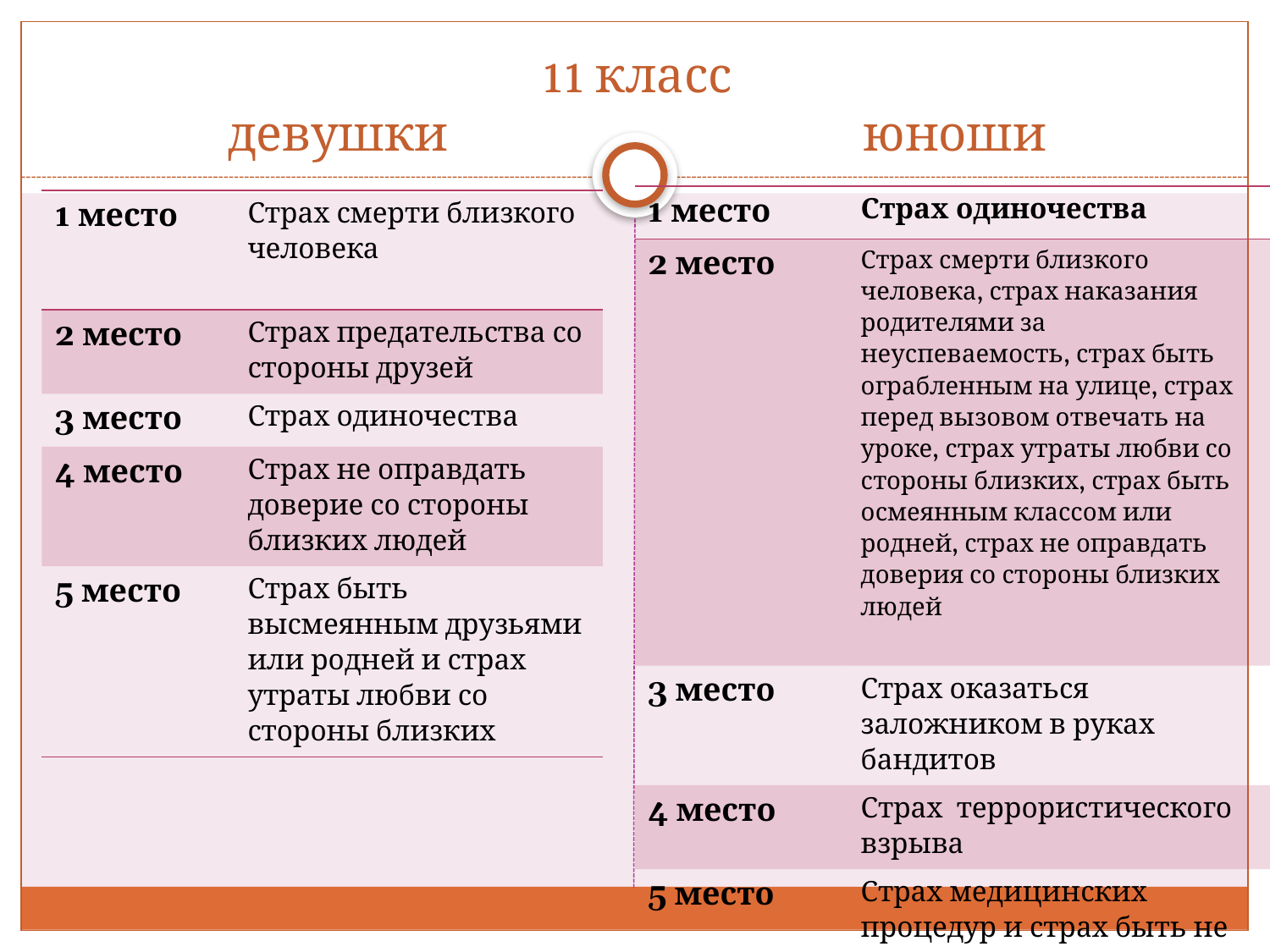

# 11 класс девушки                                   юноши
| 1 место | Страх одиночества |
| --- | --- |
| 2 место | Страх смерти близкого человека, страх наказания родителями за неуспеваемость, страх быть ограбленным на улице, страх перед вызовом отвечать на уроке, страх утраты любви со стороны близких, страх быть осмеянным классом или родней, страх не оправдать доверия со стороны близких людей |
| 3 место | Страх оказаться заложником в руках бандитов |
| 4 место | Страх террористического взрыва |
| 5 место | Страх медицинских процедур и страх быть не таким, как остальные ученики |
| 1 место | Страх смерти близкого человека |
| --- | --- |
| 2 место | Страх предательства со стороны друзей |
| 3 место | Страх одиночества |
| 4 место | Страх не оправдать доверие со стороны близких людей |
| 5 место | Страх быть высмеянным друзьями или родней и страх утраты любви со стороны близких |